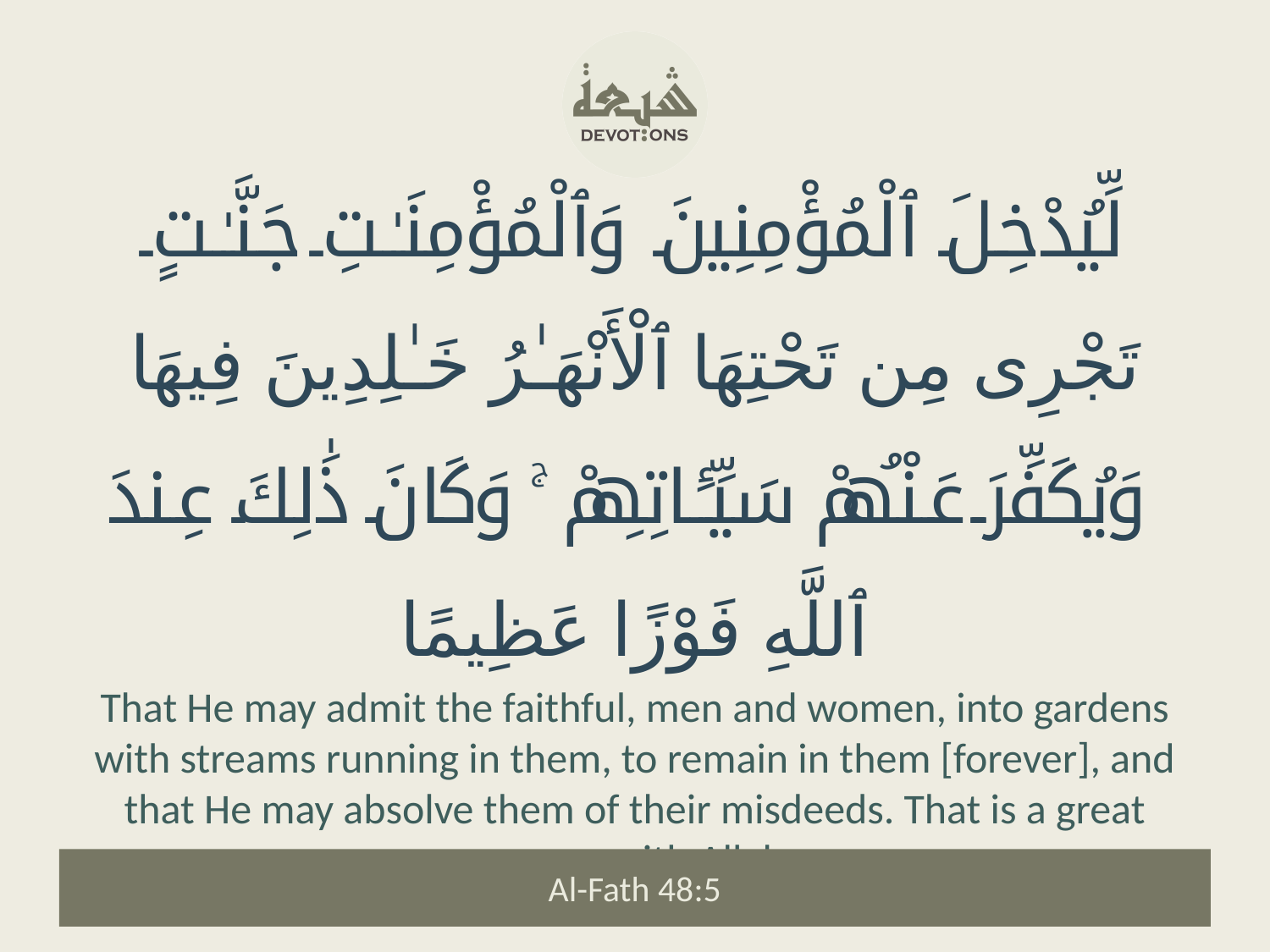

لِّيُدْخِلَ ٱلْمُؤْمِنِينَ وَٱلْمُؤْمِنَـٰتِ جَنَّـٰتٍ تَجْرِى مِن تَحْتِهَا ٱلْأَنْهَـٰرُ خَـٰلِدِينَ فِيهَا وَيُكَفِّرَ عَنْهُمْ سَيِّـَٔاتِهِمْ ۚ وَكَانَ ذَٰلِكَ عِندَ ٱللَّهِ فَوْزًا عَظِيمًا
That He may admit the faithful, men and women, into gardens with streams running in them, to remain in them [forever], and that He may absolve them of their misdeeds. That is a great success with Allah.
Al-Fath 48:5